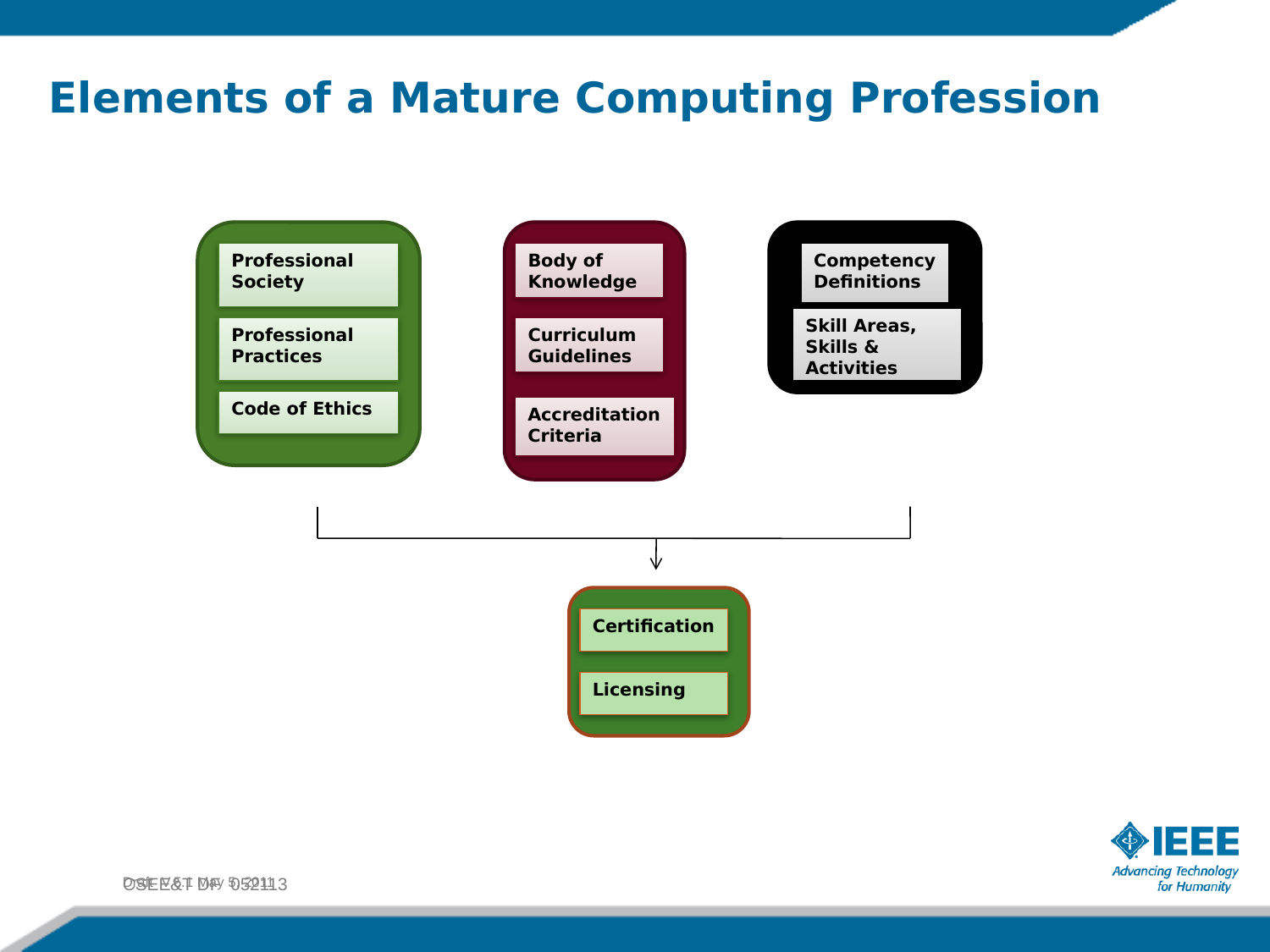

Elements of a Mature Computing Profession

Competency Definitions
Skill Areas,
Skills & Activities

Professional Society
Professional Practices
Code of Ethics

Body of Knowledge
Curriculum
Guidelines
Accreditation Criteria

Certification
Licensing